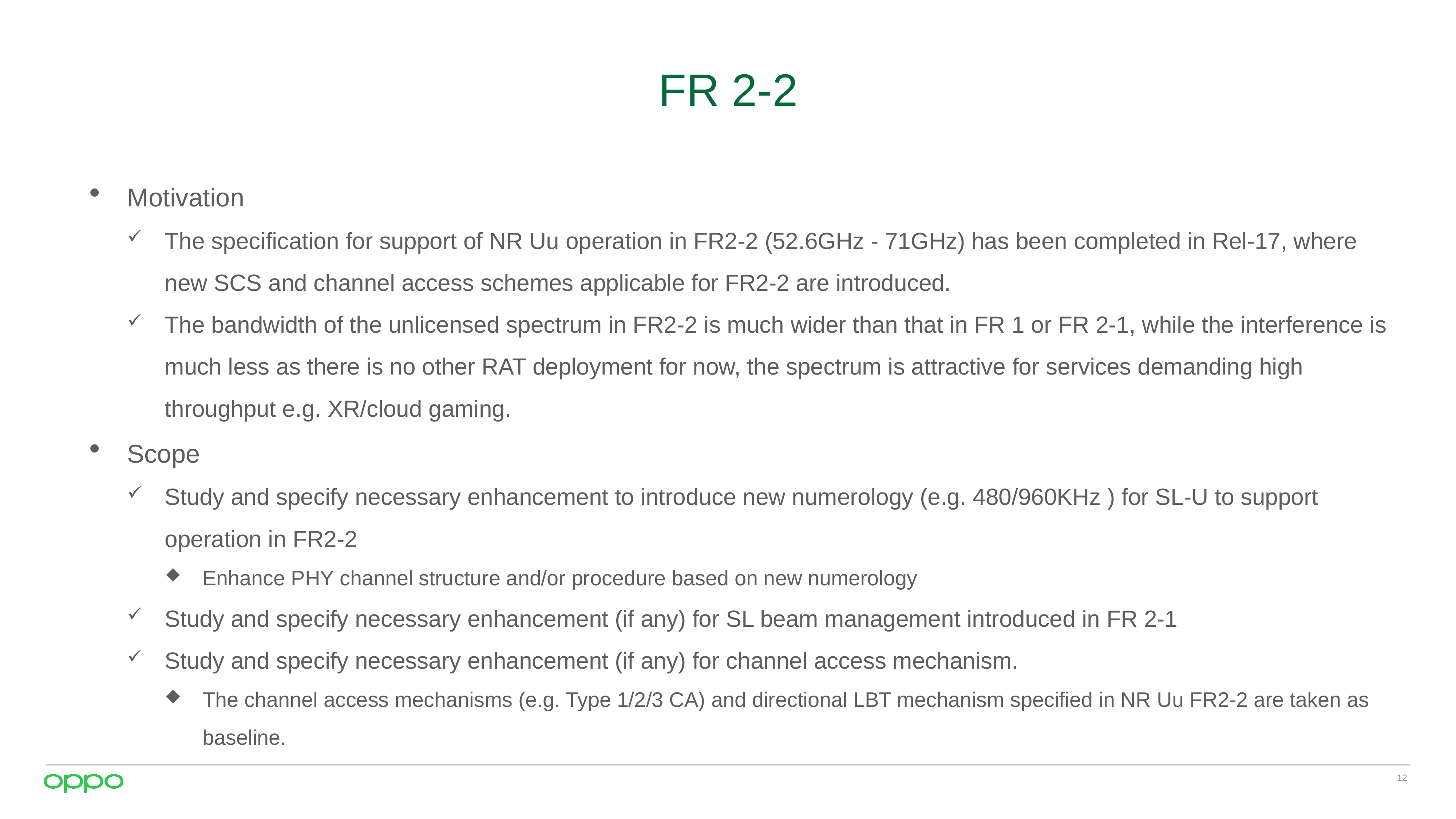

# FR 2-2
Motivation
The specification for support of NR Uu operation in FR2-2 (52.6GHz - 71GHz) has been completed in Rel-17, where new SCS and channel access schemes applicable for FR2-2 are introduced.
The bandwidth of the unlicensed spectrum in FR2-2 is much wider than that in FR 1 or FR 2-1, while the interference is much less as there is no other RAT deployment for now, the spectrum is attractive for services demanding high throughput e.g. XR/cloud gaming.
Scope
Study and specify necessary enhancement to introduce new numerology (e.g. 480/960KHz ) for SL-U to support operation in FR2-2
Enhance PHY channel structure and/or procedure based on new numerology
Study and specify necessary enhancement (if any) for SL beam management introduced in FR 2-1
Study and specify necessary enhancement (if any) for channel access mechanism.
The channel access mechanisms (e.g. Type 1/2/3 CA) and directional LBT mechanism specified in NR Uu FR2-2 are taken as baseline.